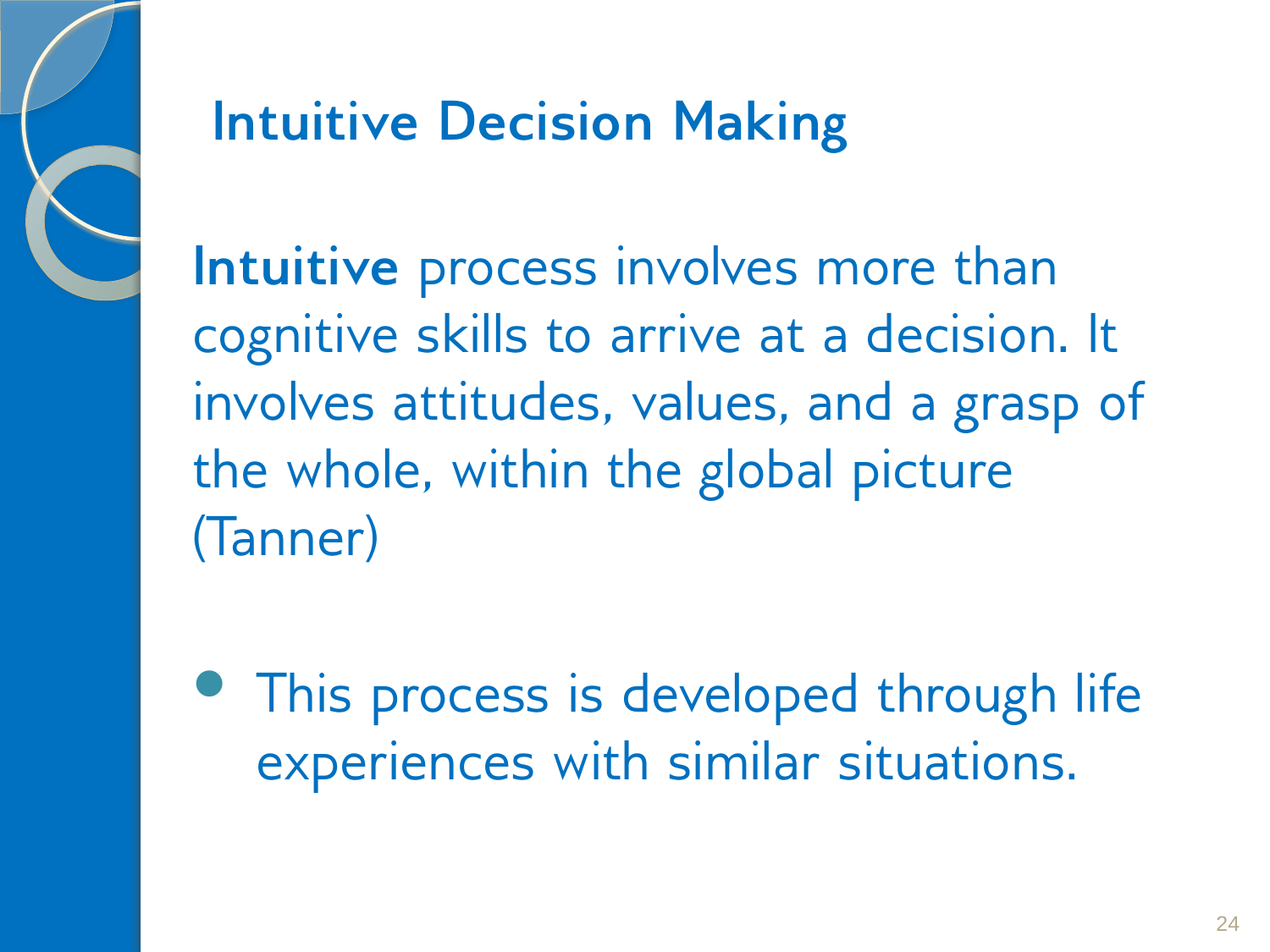

# Intuitive Decision Making
Intuitive process involves more than cognitive skills to arrive at a decision. It involves attitudes, values, and a grasp of the whole, within the global picture (Tanner)

This process is developed through life experiences with similar situations.

24